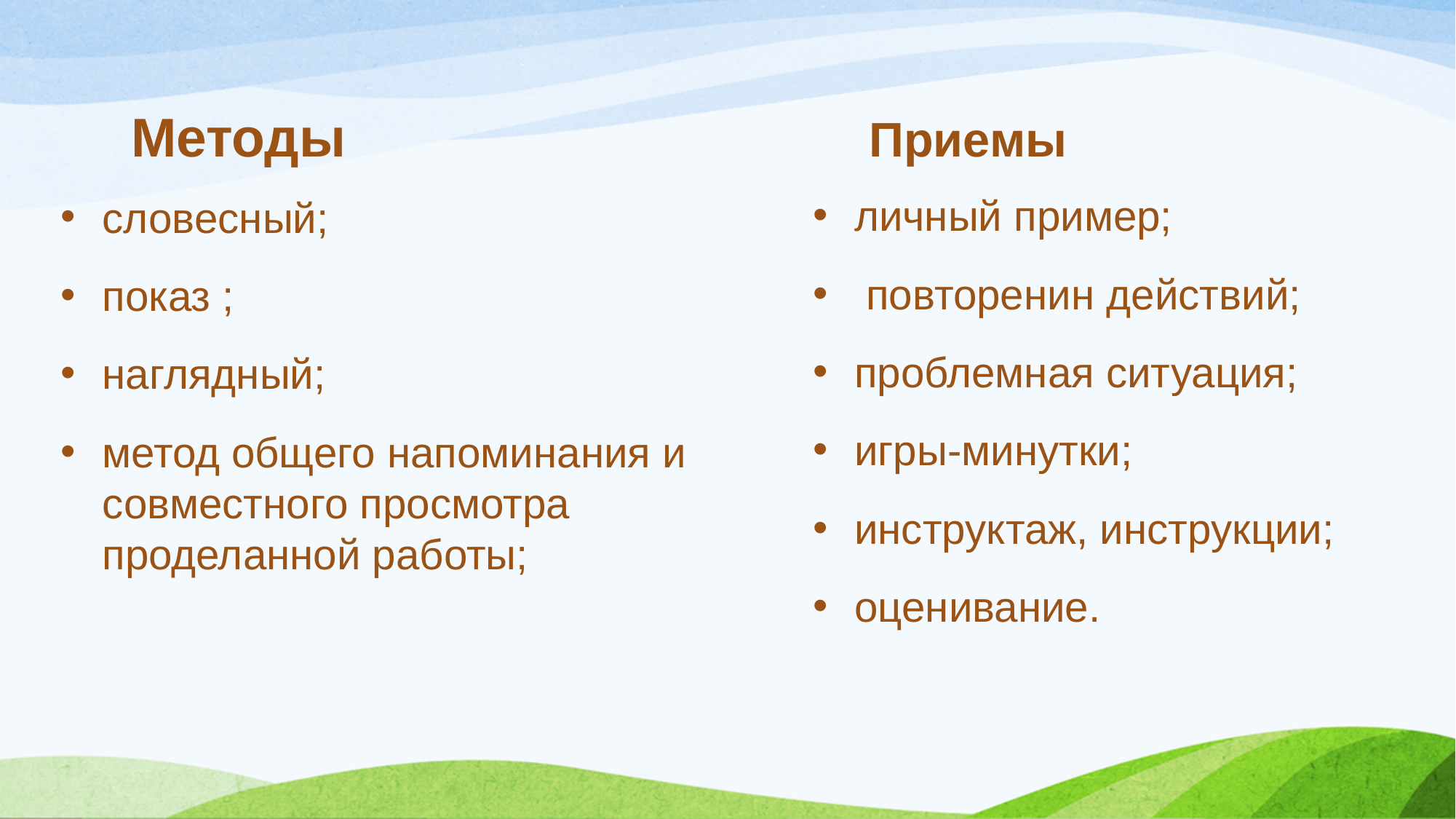

Приемы
Методы
личный пример;
 повторенин действий;
проблемная ситуация;
игры-минутки;
инструктаж, инструкции;
оценивание.
словесный;
показ ;
наглядный;
метод общего напоминания и совместного просмотра проделанной работы;